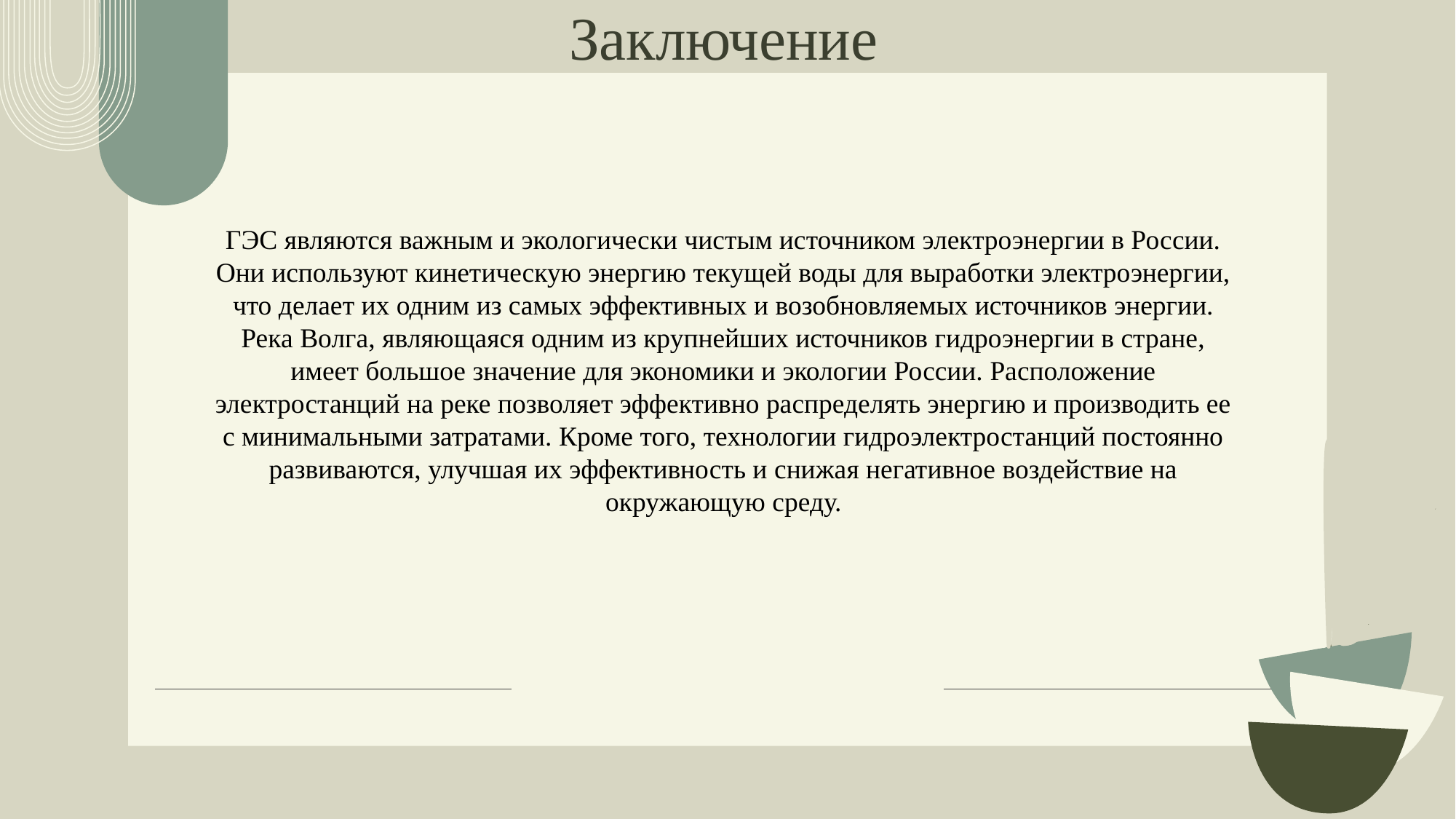

# Заключение

ГЭС являются важным и экологически чистым источником электроэнергии в России. Они используют кинетическую энергию текущей воды для выработки электроэнергии, что делает их одним из самых эффективных и возобновляемых источников энергии. Река Волга, являющаяся одним из крупнейших источников гидроэнергии в стране, имеет большое значение для экономики и экологии России. Расположение электростанций на реке позволяет эффективно распределять энергию и производить ее с минимальными затратами. Кроме того, технологии гидроэлектростанций постоянно развиваются, улучшая их эффективность и снижая негативное воздействие на окружающую среду.